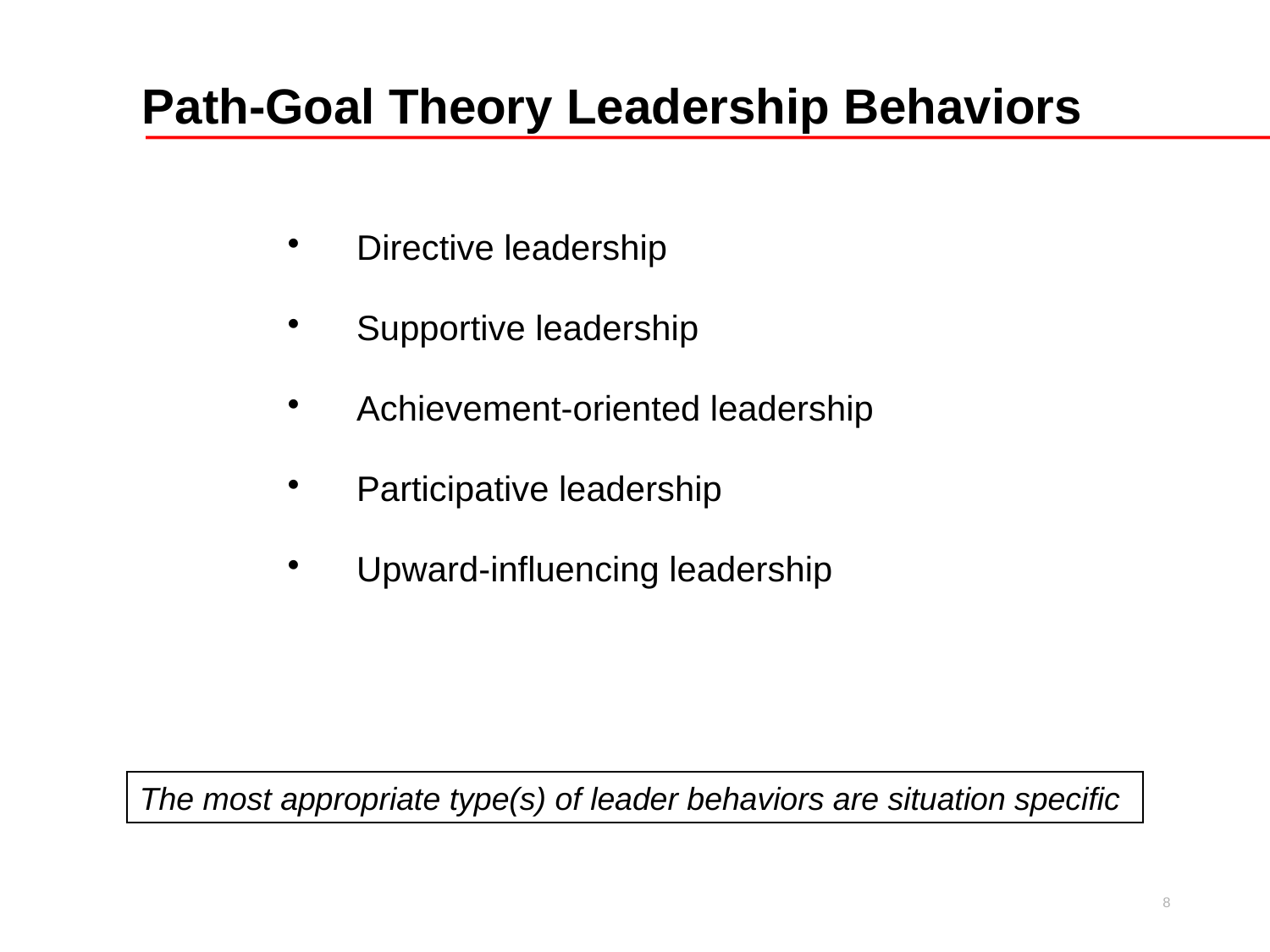

Path-Goal Theory Leadership Behaviors
	Directive leadership

 	Supportive leadership

 	Achievement-oriented leadership

 	Participative leadership

 	Upward-influencing leadership
The most appropriate type(s) of leader behaviors are situation specific
8